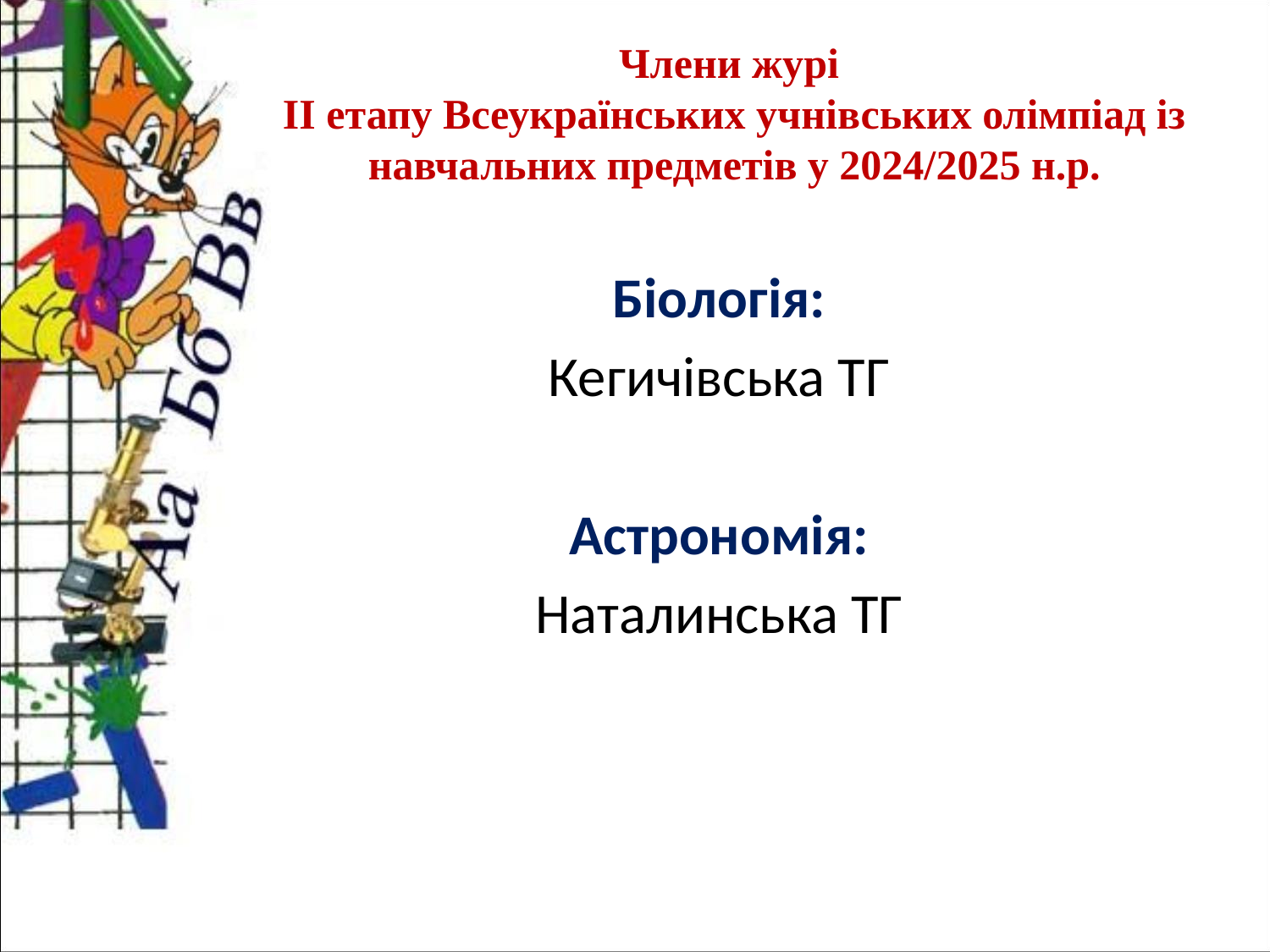

Члени журі
ІІ етапу Всеукраїнських учнівських олімпіад із навчальних предметів у 2024/2025 н.р.

Біологія:
Кегичівська ТГ

Астрономія:
Наталинська ТГ